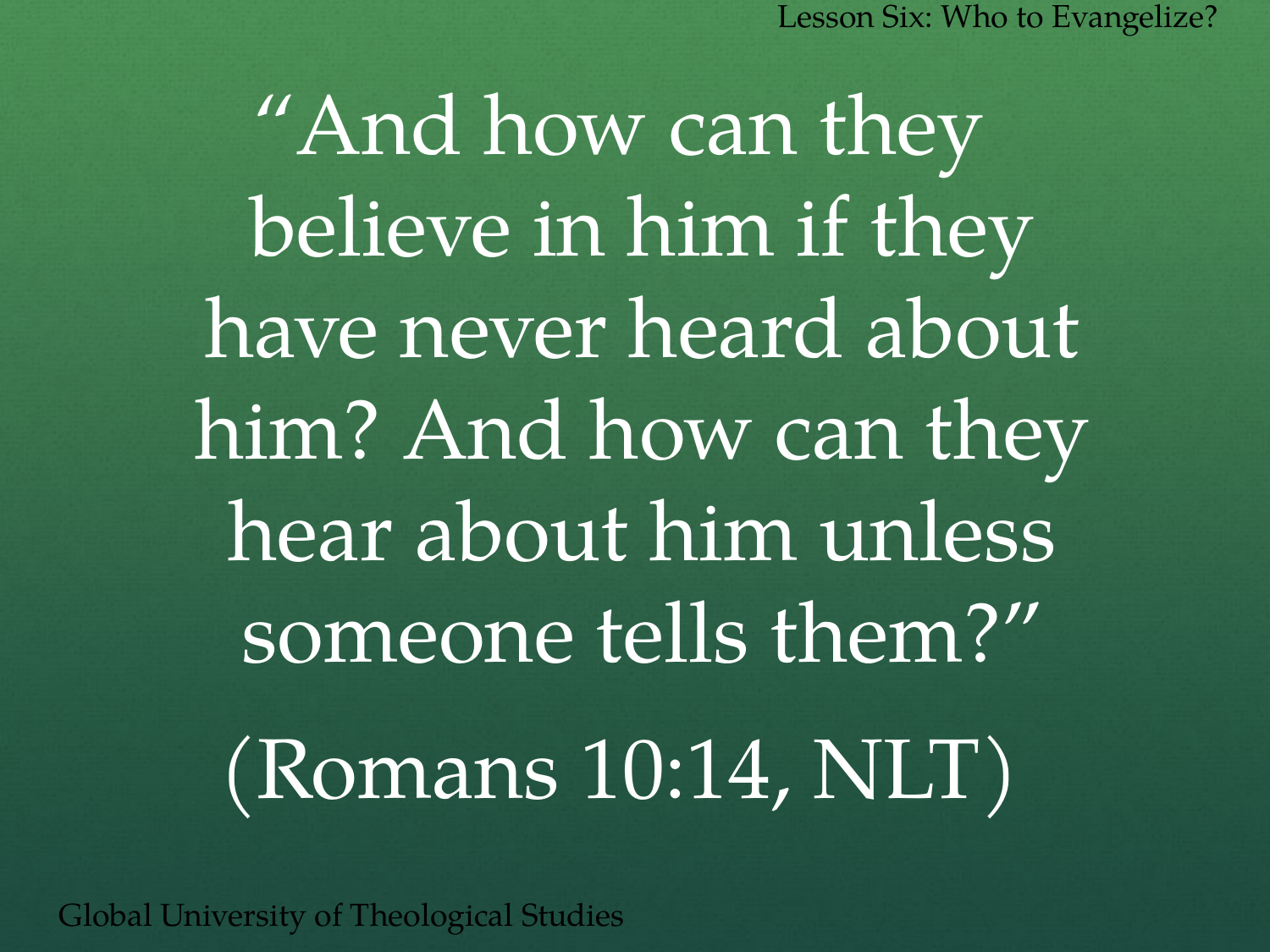

Lesson Six: Who to Evangelize?

“And how can they believe in him if they have never heard about him? And how can they hear about him unless someone tells them?”
(Romans 10:14, NLT)
Global University of Theological Studies